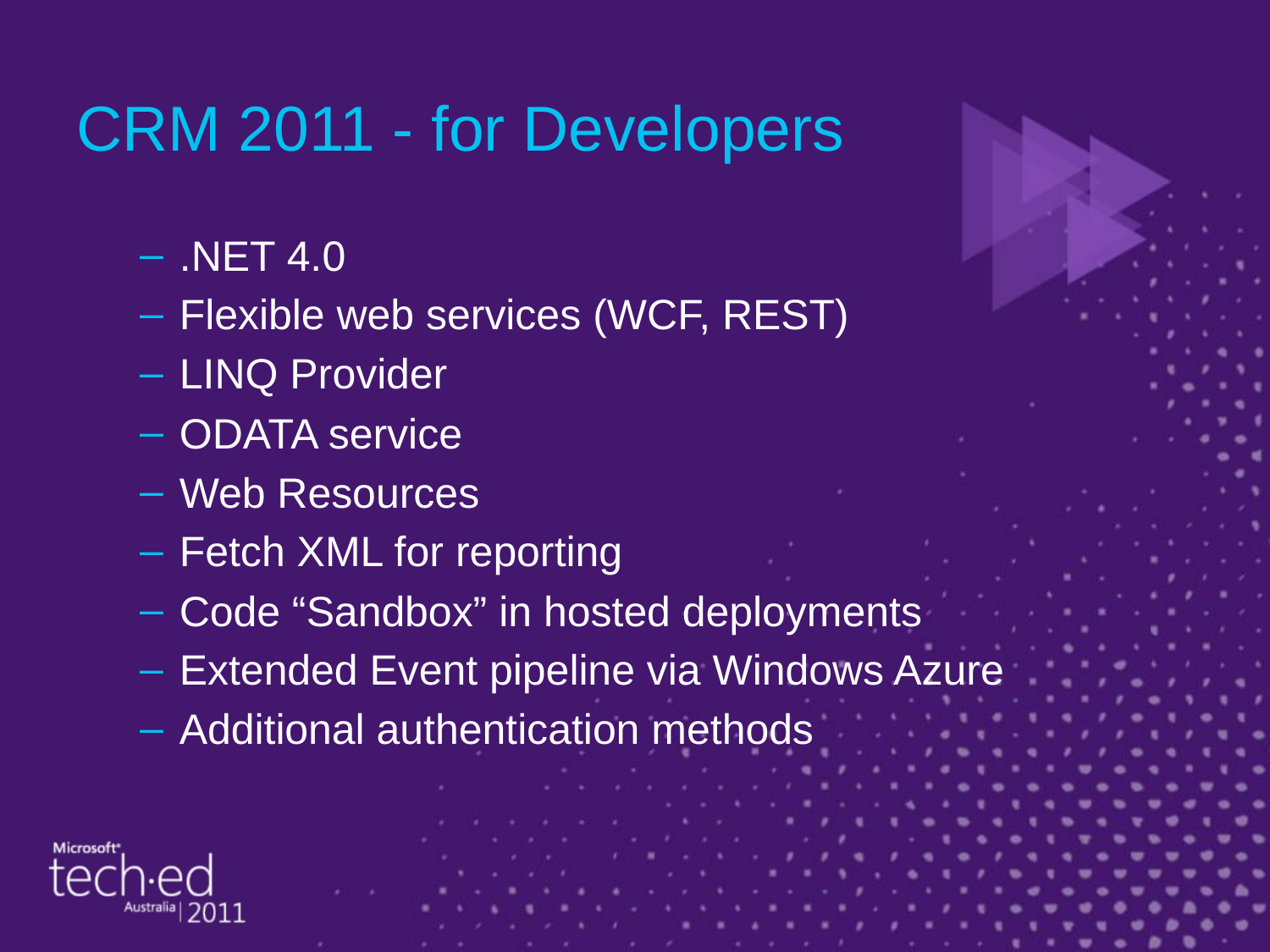

# CRM 2011 - for Developers
.NET 4.0
Flexible web services (WCF, REST)
LINQ Provider
ODATA service
Web Resources
Fetch XML for reporting
Code “Sandbox” in hosted deployments
Extended Event pipeline via Windows Azure
Additional authentication methods